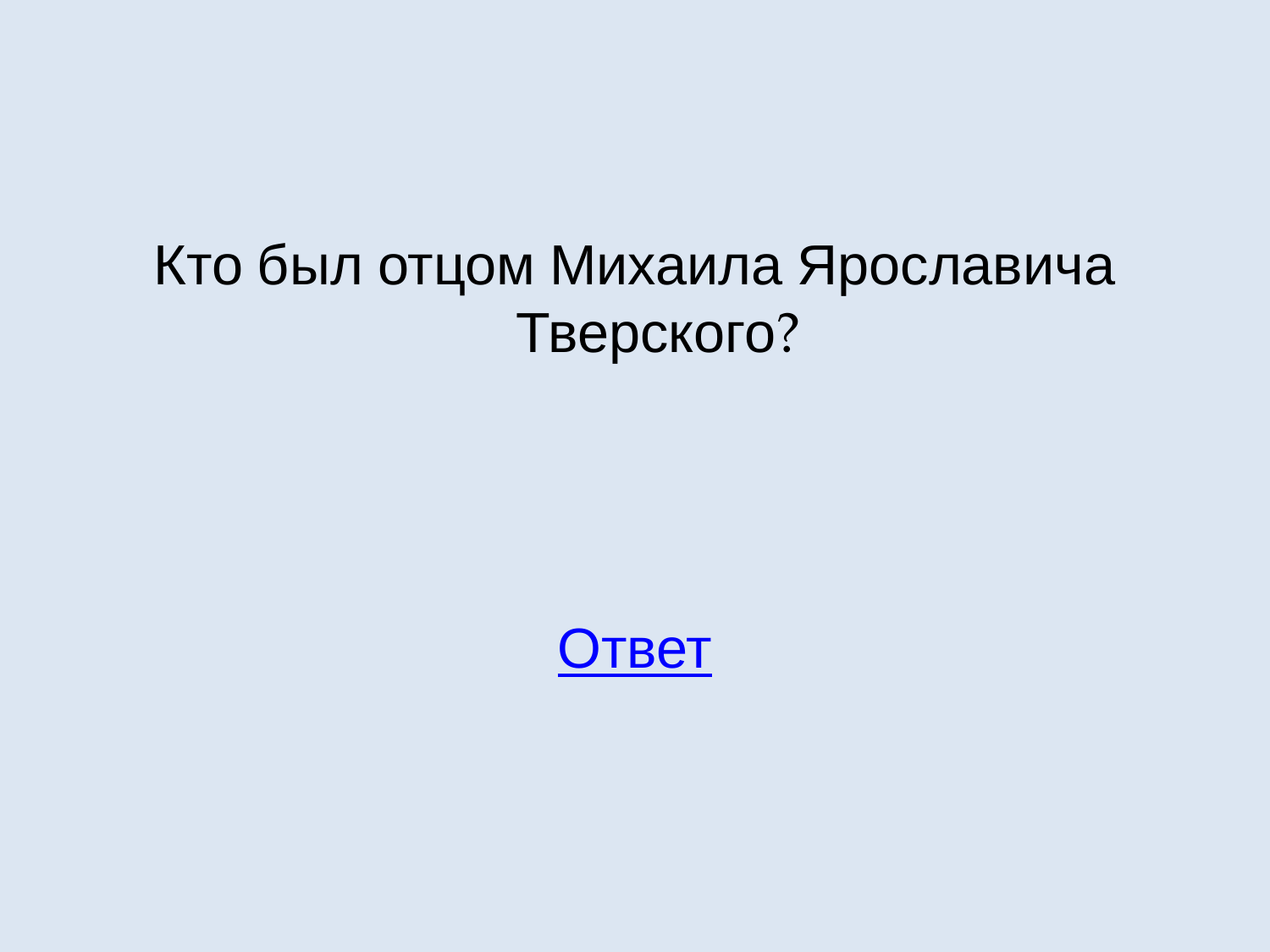

#
Кто был отцом Михаила Ярославича Тверского?

Ответ